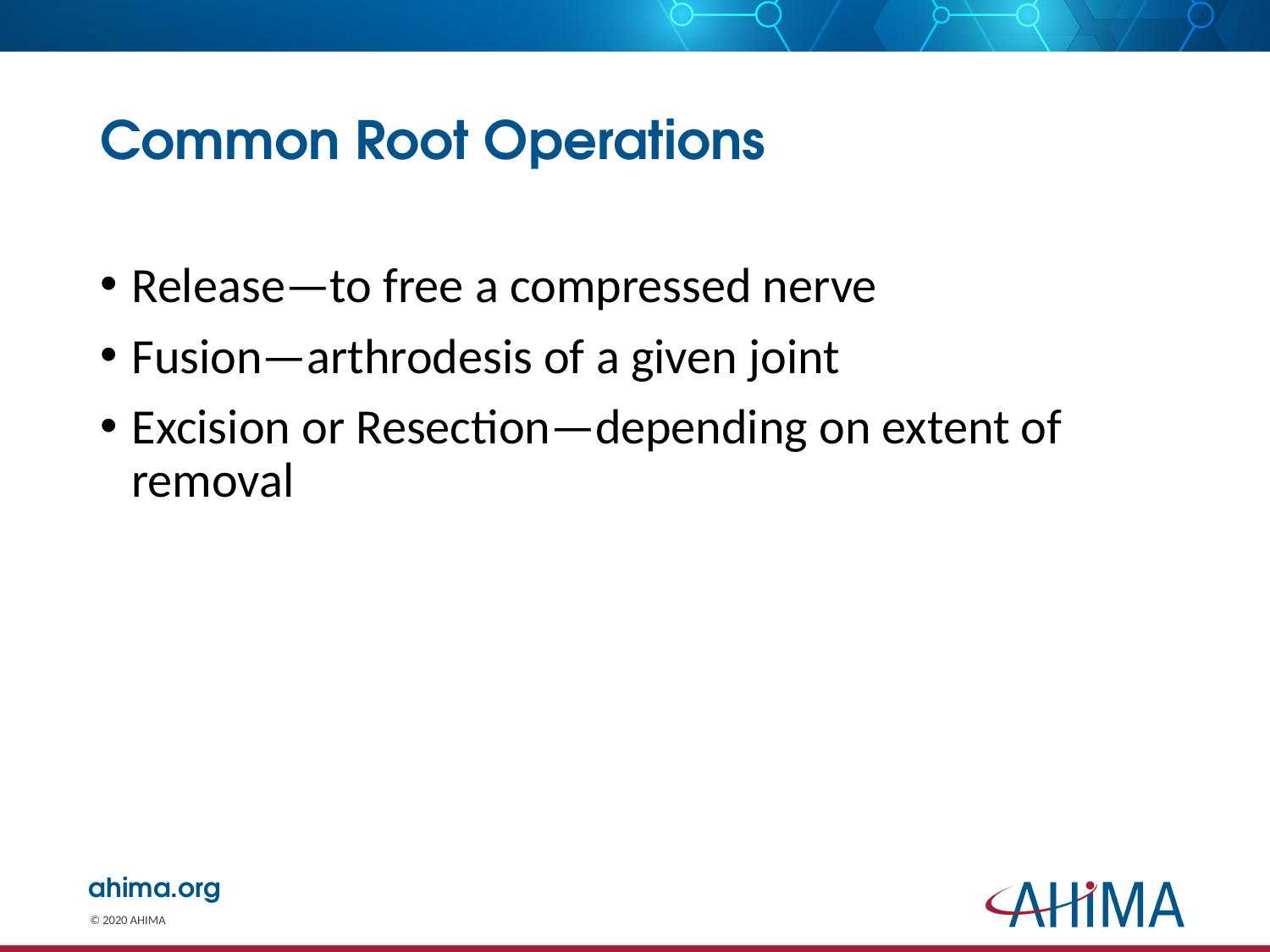

# Common Root Operations
Release—to free a compressed nerve
Fusion—arthrodesis of a given joint
Excision or Resection—depending on extent of removal